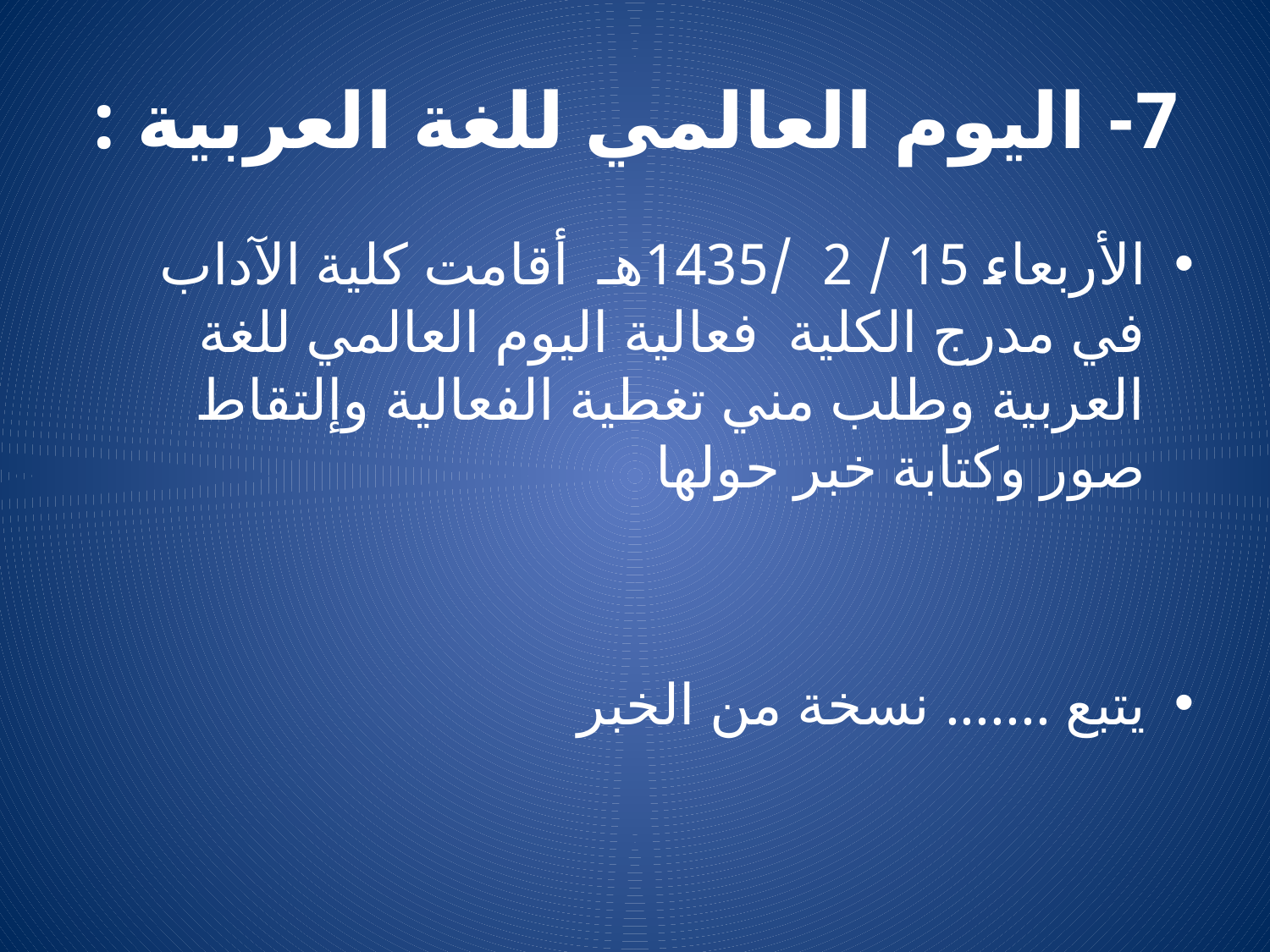

# 7- اليوم العالمي للغة العربية :
الأربعاء 15 / 2  /1435هـ  أقامت كلية الآداب في مدرج الكلية  فعالية اليوم العالمي للغة العربية وطلب مني تغطية الفعالية وإلتقاط صور وكتابة خبر حولها

يتبع ....... نسخة من الخبر